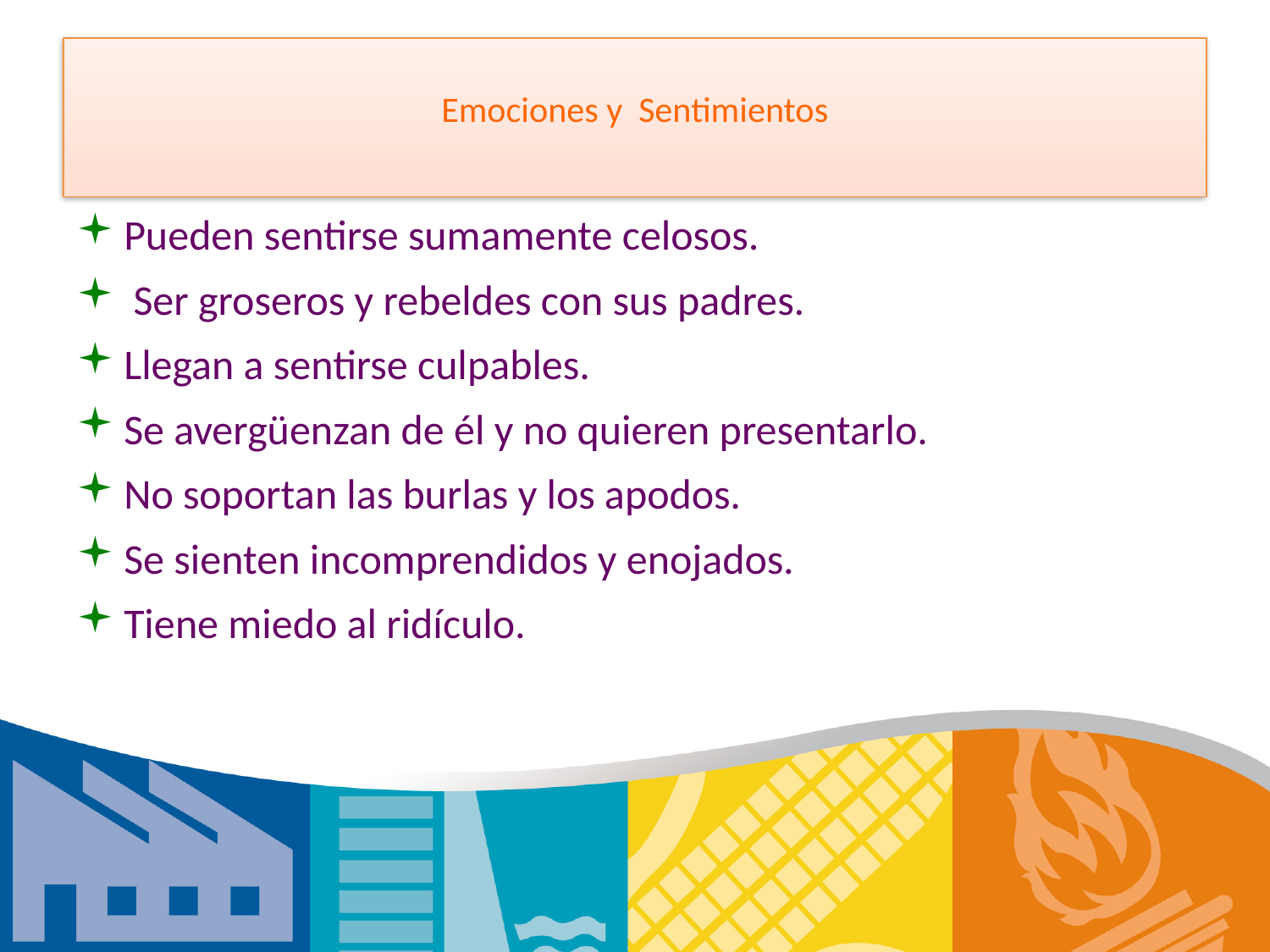

# Emociones y  Sentimientos

Pueden sentirse sumamente celosos.
 Ser groseros y rebeldes con sus padres.
Llegan a sentirse culpables.
Se avergüenzan de él y no quieren presentarlo.
No soportan las burlas y los apodos.
Se sienten incomprendidos y enojados.
Tiene miedo al ridículo.